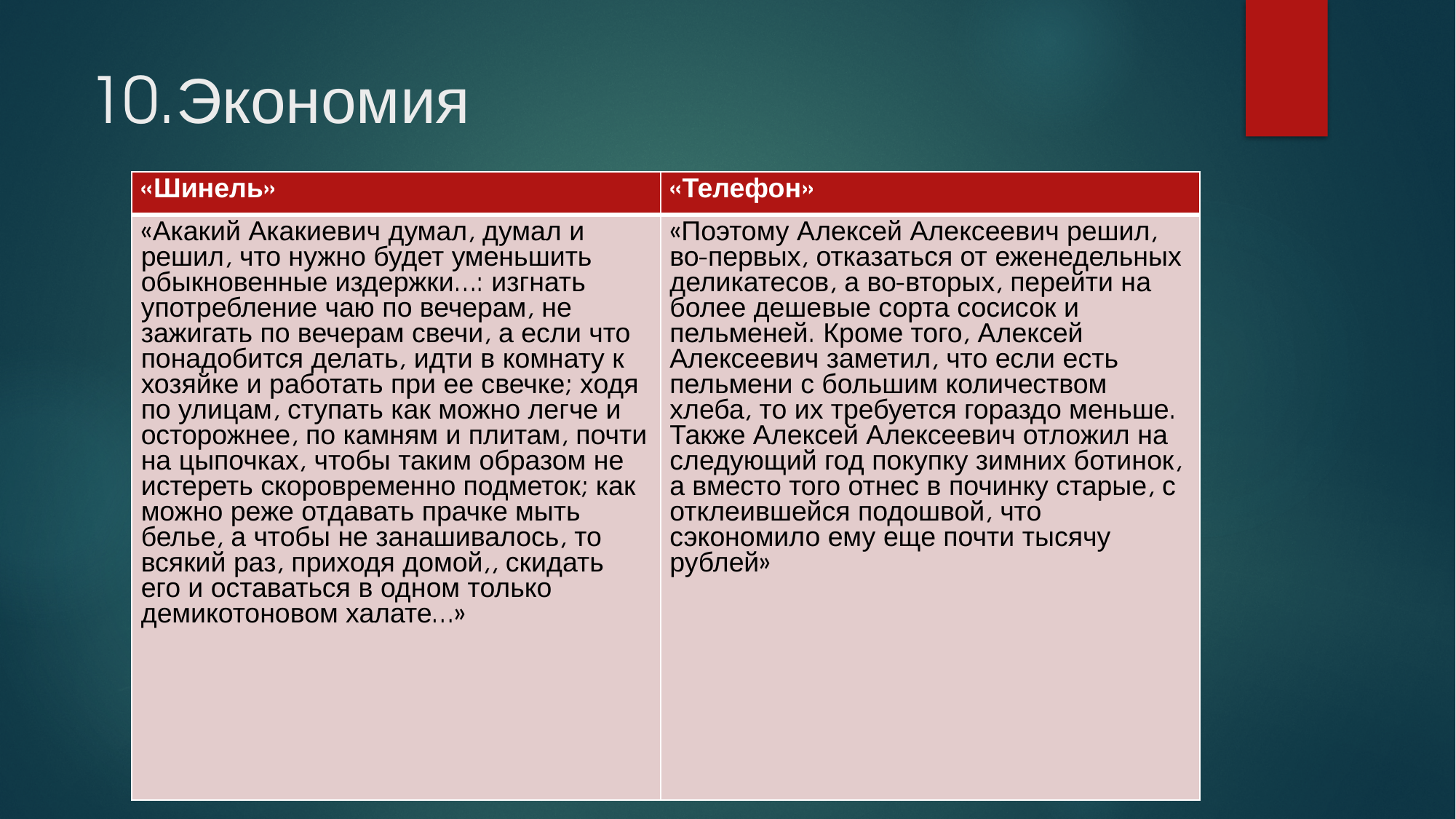

# 10.Экономия
| «Шинель» | «Телефон» |
| --- | --- |
| «Акакий Акакиевич думал, думал и решил, что нужно будет уменьшить обыкновенные издержки…: изгнать употребление чаю по вечерам, не зажигать по вечерам свечи, а если что понадобится делать, идти в комнату к хозяйке и работать при ее свечке; ходя по улицам, ступать как можно легче и осторожнее, по камням и плитам, почти на цыпочках, чтобы таким образом не истереть скоровременно подметок; как можно реже отдавать прачке мыть белье, а чтобы не занашивалось, то всякий раз, приходя домой,, скидать его и оставаться в одном только демикотоновом халате…» | «Поэтому Алексей Алексеевич решил, во-первых, отказаться от еженедельных деликатесов, а во-вторых, перейти на более дешевые сорта сосисок и пельменей. Кроме того, Алексей Алексеевич заметил, что если есть пельмени с большим количеством хлеба, то их требуется гораздо меньше. Также Алексей Алексеевич отложил на следующий год покупку зимних ботинок, а вместо того отнес в починку старые, с отклеившейся подошвой, что сэкономило ему еще почти тысячу рублей» |